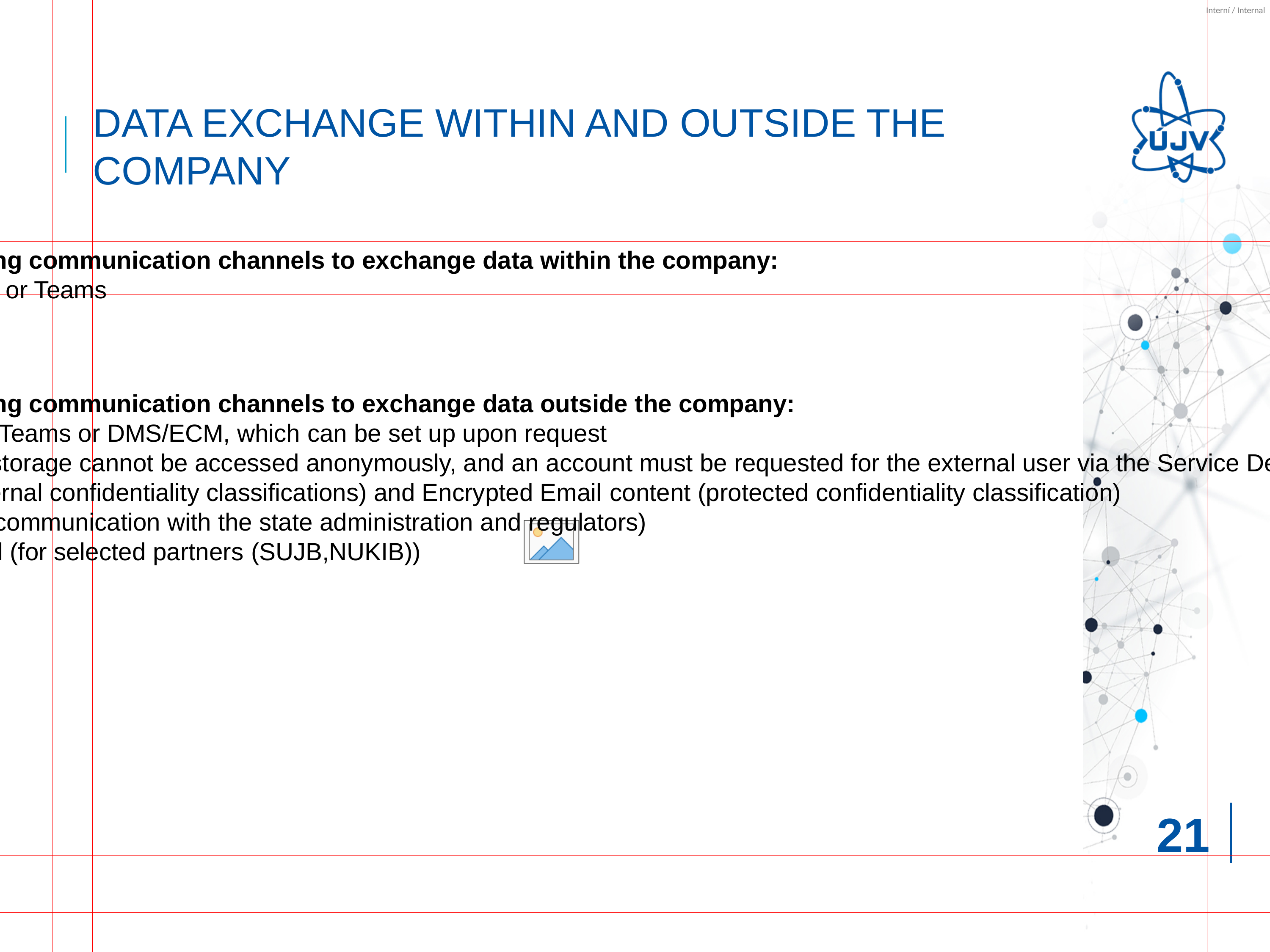

# Data Exchange Within and Outside the Company
We can use the following communication channels to exchange data within the company:
SharePoint OneDrive or Teams
SDP (drive J:,W:)
Email

We can use the following communication channels to exchange data outside the company:
External SharePoint, Teams or DMS/ECM, which can be set up upon request
Access to SDP. The storage cannot be accessed anonymously, and an account must be requested for the external user via the Service Desk.
Email (public and internal confidentiality classifications) and Encrypted Email content (protected confidentiality classification)
Data Box (for official communication with the state administration and regulators)
Secure email channel (for selected partners (SUJB,NUKIB))

21